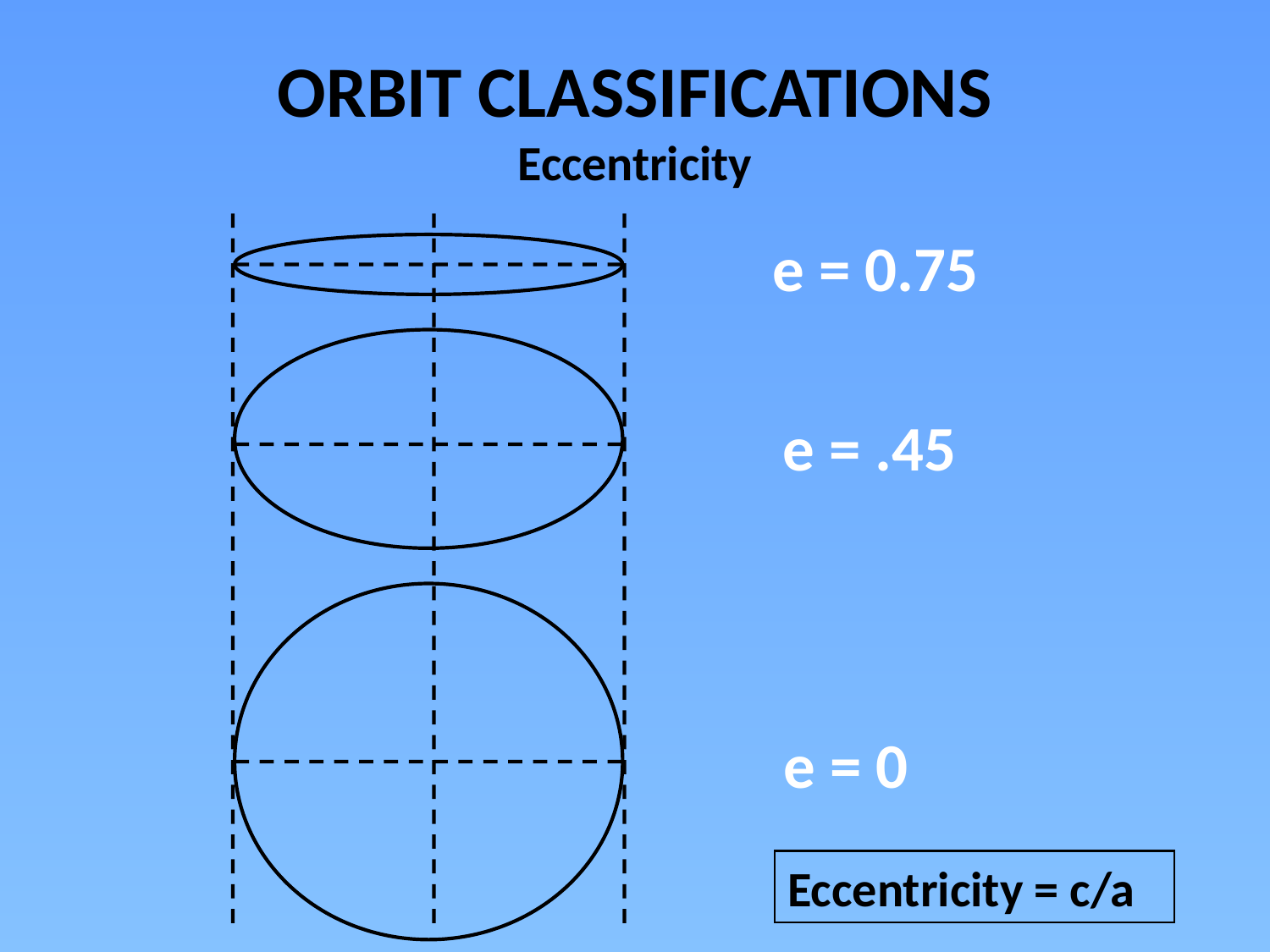

# ORBIT CLASSIFICATIONS Eccentricity

e = 0.75
e = .45
e = 0
Eccentricity = c/a